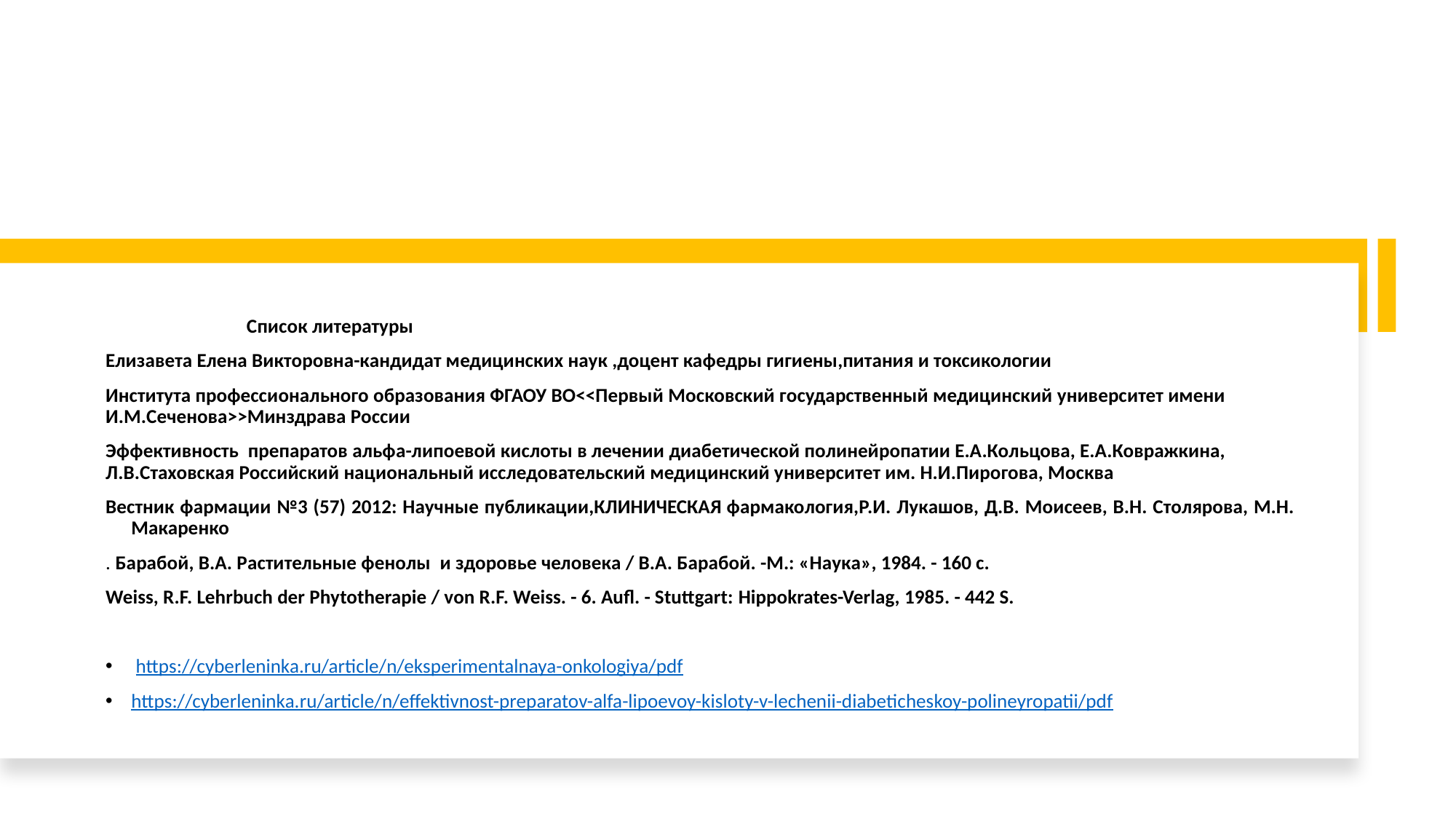

#

                               Список литературы
Eлизавета Елена Викторовна-кандидат медицинских наук ,доцент кафедры гигиены,питания и токсикологии
Института профессионального образования ФГАОУ ВО<<Первый Московский государственный медицинский университет имени И.М.Сеченова>>Минздрава России
Эффективность  препаратов альфа-липоевой кислоты в лечении диабетической полинейропатии Е.А.Кольцова, Е.А.Ковражкина, Л.В.Стаховская Российский национальный исследовательский медицинский университет им. Н.И.Пирогова, Москва
Вестник фармации №3 (57) 2012: Научные публикации,КЛИНИЧЕСКАЯ фармакология,Р.И. Лукашов, Д.В. Моисеев, В.Н. Столярова, М.Н. Макаренко
. Барабой, В.А. Растительные фенолы  и здоровье человека / В.А. Барабой. -М.: «Наука», 1984. - 160 с.
Weiss, R.F. Lehrbuch der Phytotherapie / von R.F. Weiss. - 6. Aufl. - Stuttgart: Hippokrates-Verlag, 1985. - 442 S.

 https://cyberleninka.ru/article/n/eksperimentalnaya-onkologiya/pdf
https://cyberleninka.ru/article/n/effektivnost-preparatov-alfa-lipoevoy-kisloty-v-lechenii-diabeticheskoy-polineyropatii/pdf